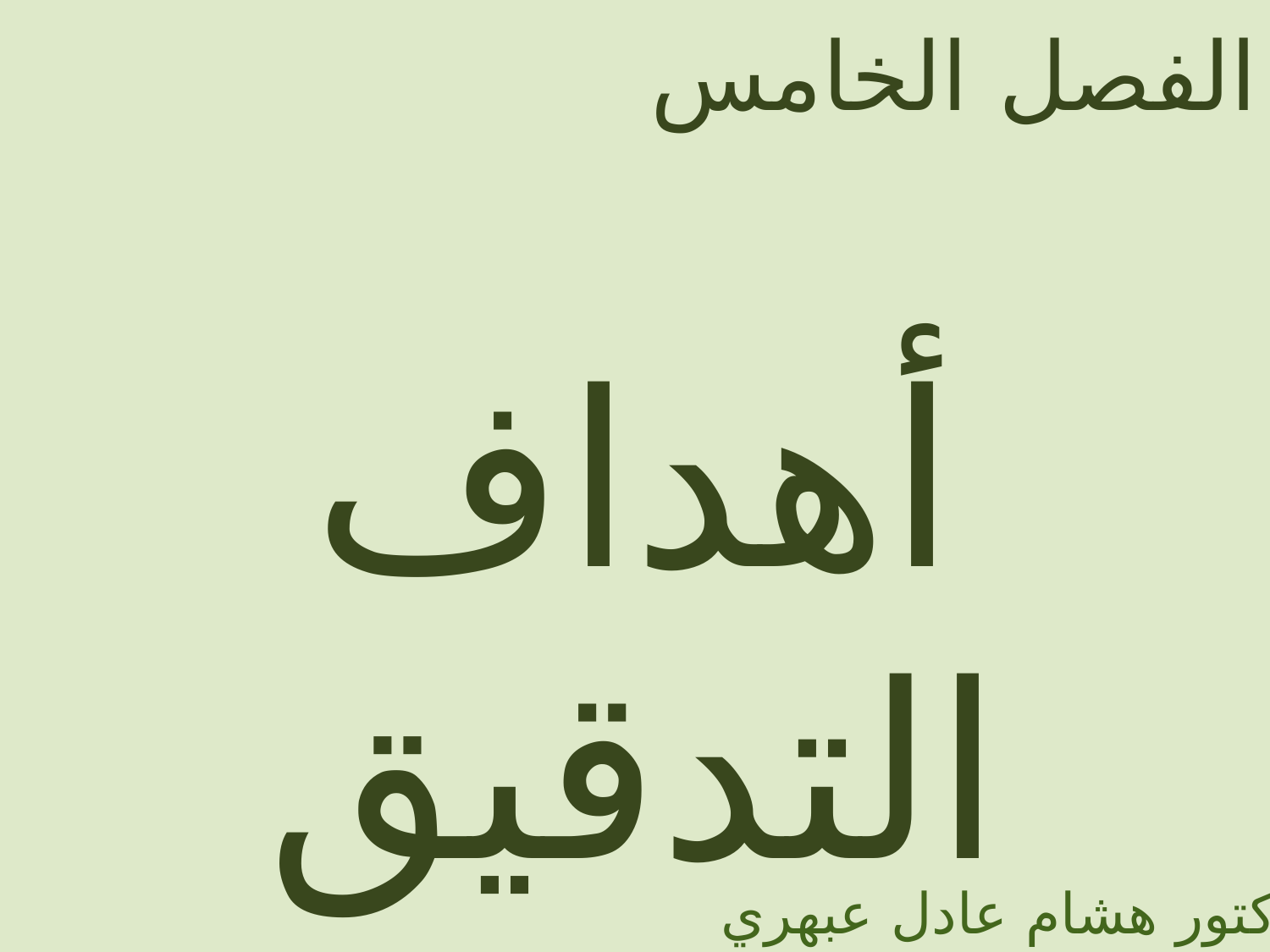

الفصل الخامس
أهداف التدقيق
Objectives
الدكتور هشام عادل عبهري